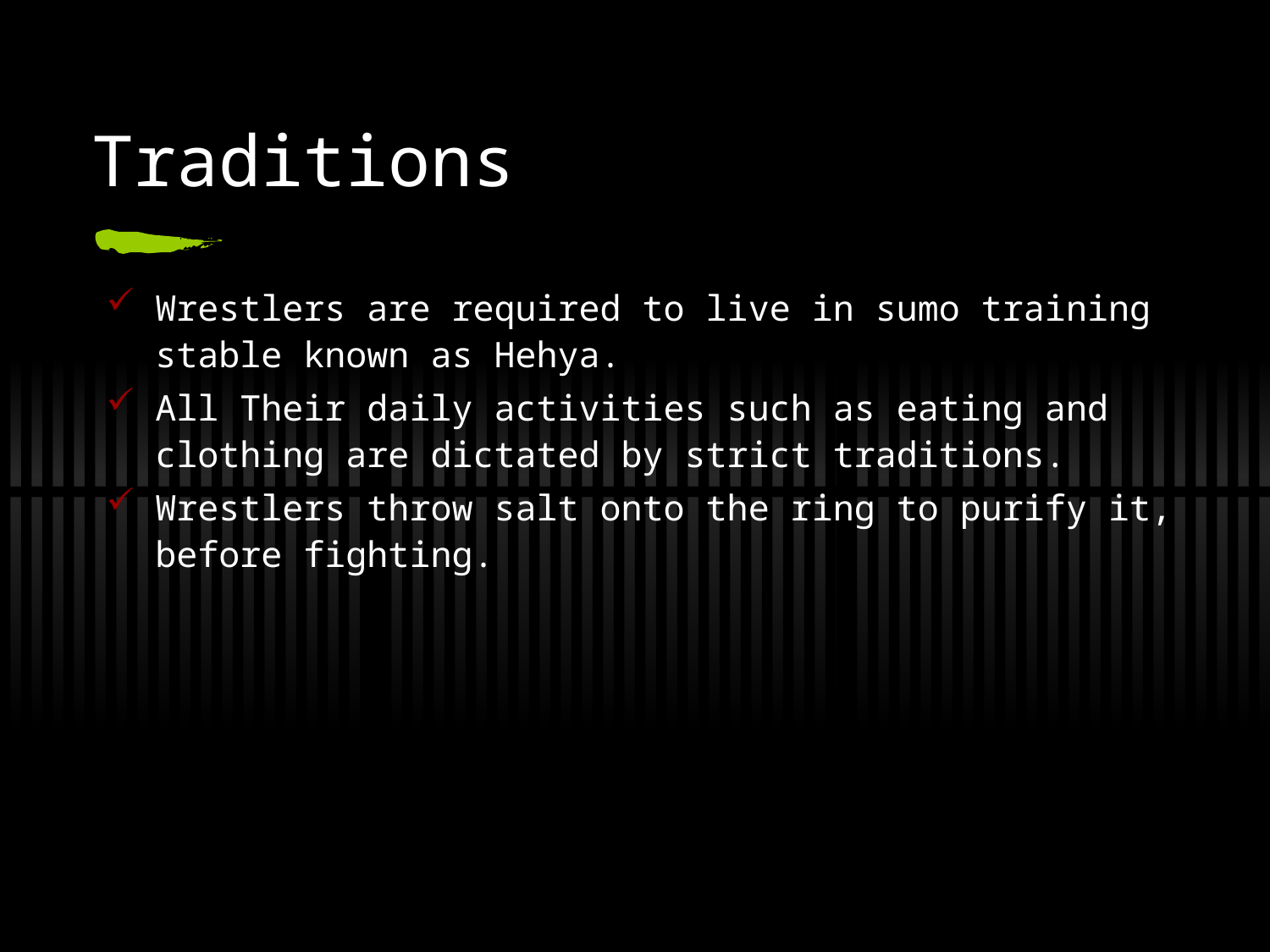

# Traditions
Wrestlers are required to live in sumo training stable known as Hehya.
All Their daily activities such as eating and clothing are dictated by strict traditions.
Wrestlers throw salt onto the ring to purify it, before fighting.